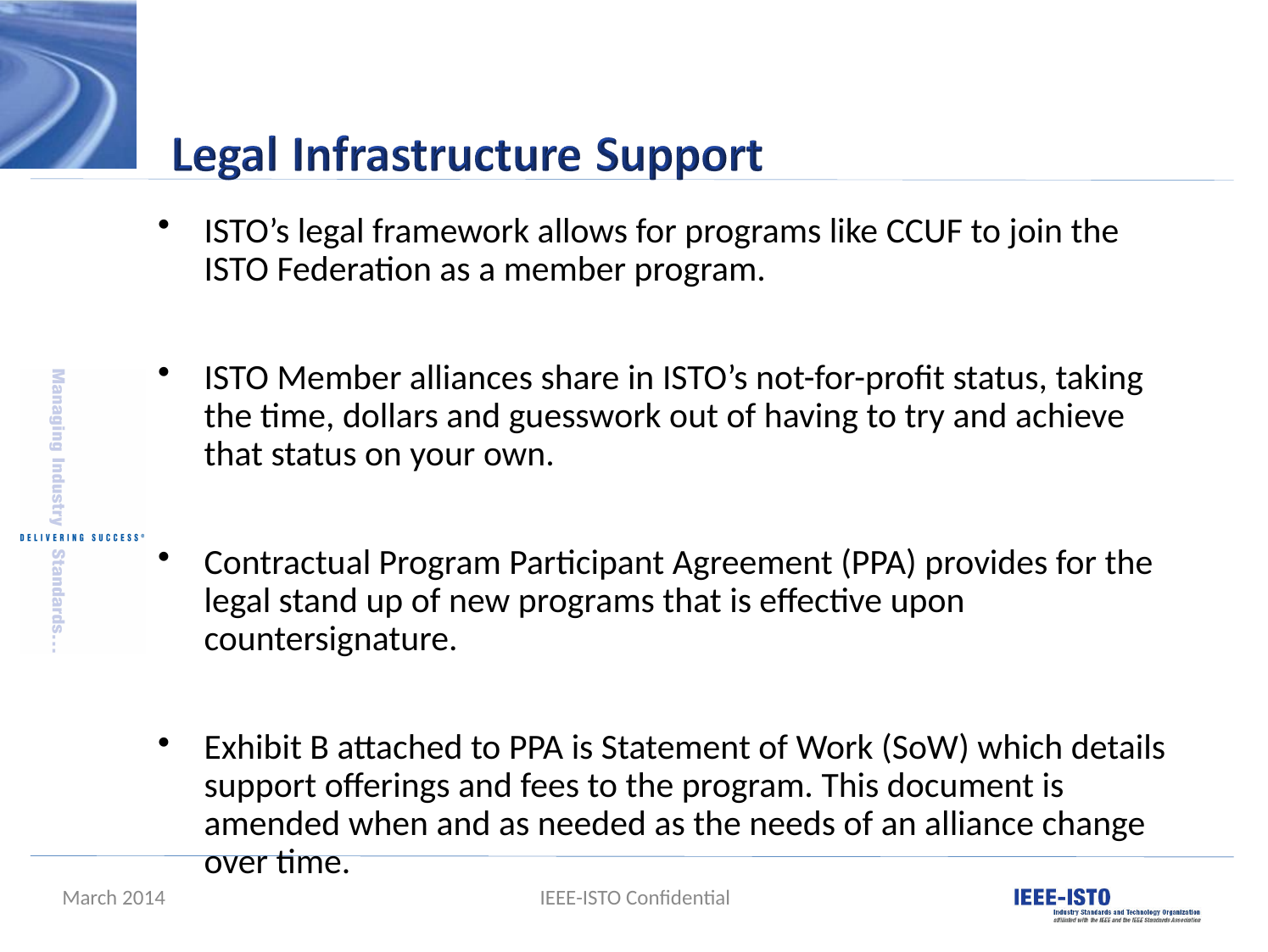

ISTO’s legal framework allows for programs like CCUF to join the ISTO Federation as a member program.
ISTO Member alliances share in ISTO’s not-for-profit status, taking the time, dollars and guesswork out of having to try and achieve that status on your own.
Contractual Program Participant Agreement (PPA) provides for the legal stand up of new programs that is effective upon countersignature.
Exhibit B attached to PPA is Statement of Work (SoW) which details support offerings and fees to the program. This document is amended when and as needed as the needs of an alliance change over time.
The PPA and SoW are both required signed documents to be a member of the ISTO Federation or contract work support with ISTO.

March 2014
IEEE-ISTO Confidential